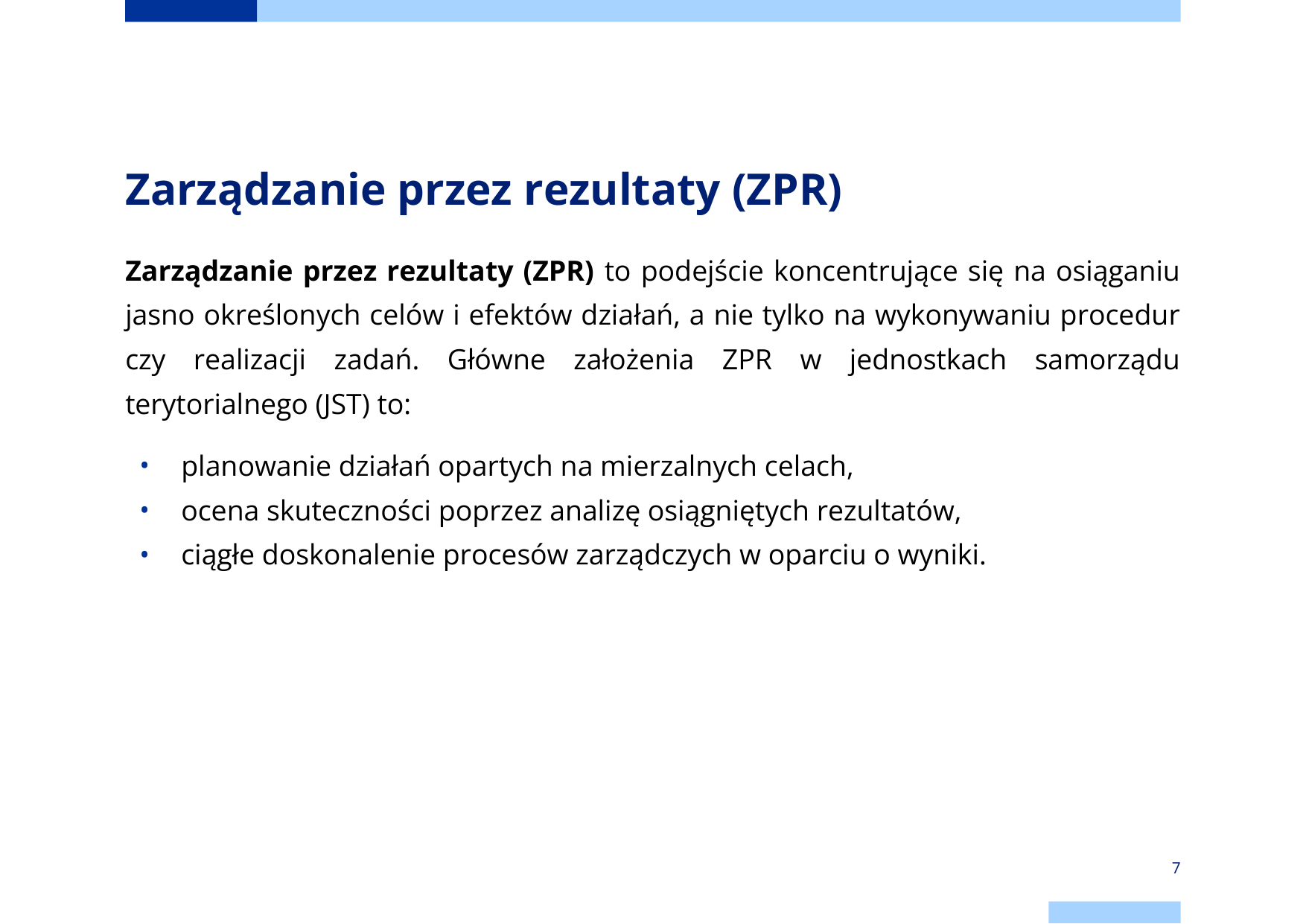

# Zarządzanie przez rezultaty (ZPR)
Zarządzanie przez rezultaty (ZPR) to podejście koncentrujące się na osiąganiu jasno określonych celów i efektów działań, a nie tylko na wykonywaniu procedur czy realizacji zadań. Główne założenia ZPR w jednostkach samorządu terytorialnego (JST) to:
planowanie działań opartych na mierzalnych celach,
ocena skuteczności poprzez analizę osiągniętych rezultatów,
ciągłe doskonalenie procesów zarządczych w oparciu o wyniki.

7